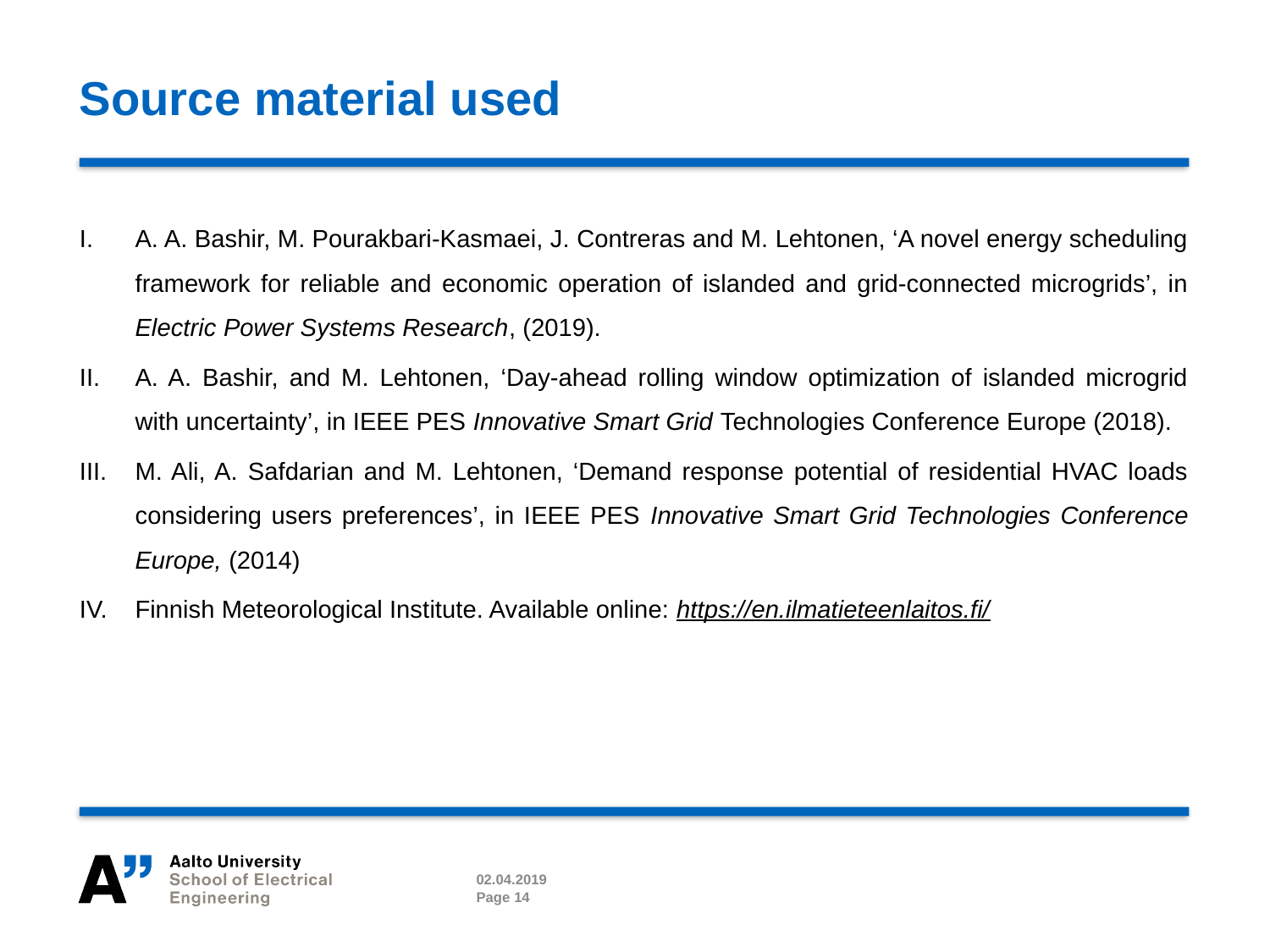

# Source material used
A. A. Bashir, M. Pourakbari-Kasmaei, J. Contreras and M. Lehtonen, ‘A novel energy scheduling framework for reliable and economic operation of islanded and grid-connected microgrids’, in Electric Power Systems Research, (2019).
A. A. Bashir, and M. Lehtonen, ‘Day-ahead rolling window optimization of islanded microgrid with uncertainty’, in IEEE PES Innovative Smart Grid Technologies Conference Europe (2018).
M. Ali, A. Safdarian and M. Lehtonen, ‘Demand response potential of residential HVAC loads considering users preferences’, in IEEE PES Innovative Smart Grid Technologies Conference Europe, (2014)
Finnish Meteorological Institute. Available online: https://en.ilmatieteenlaitos.fi/

02.04.2019
Page 14